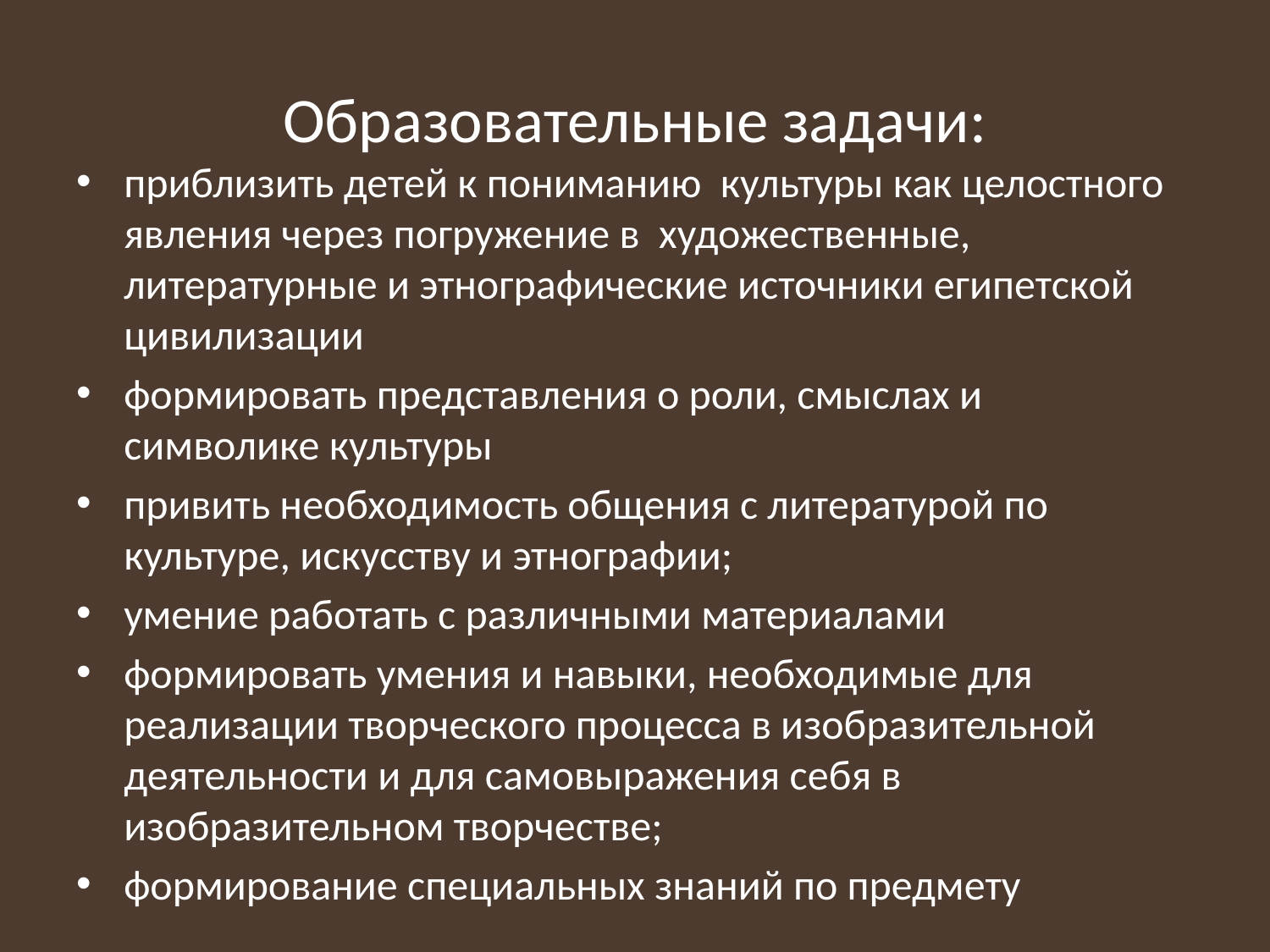

# Образовательные задачи:
приблизить детей к пониманию  культуры как целостного явления через погружение в  художественные, литературные и этнографические источники египетской цивилизации
формировать представления о роли, смыслах и символике культуры
привить необходимость общения с литературой по культуре, искусству и этнографии;
умение работать с различными материалами
формировать умения и навыки, необходимые для реализации творческого процесса в изобразительной деятельности и для самовыражения себя в изобразительном творчестве;
формирование специальных знаний по предмету